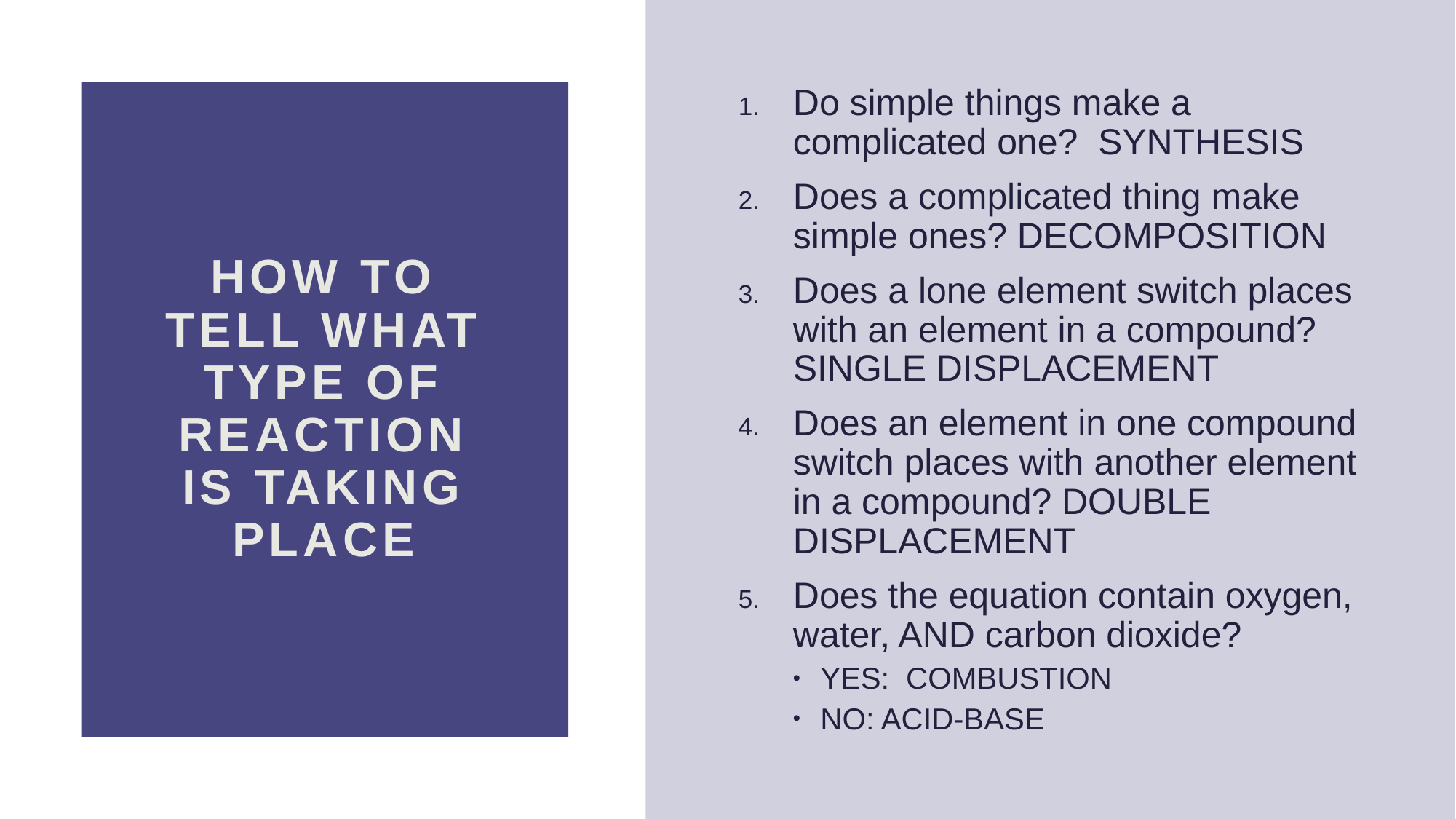

Do simple things make a complicated one?  SYNTHESIS
Does a complicated thing make simple ones? DECOMPOSITION
Does a lone element switch places with an element in a compound?  SINGLE DISPLACEMENT
Does an element in one compound switch places with another element in a compound? DOUBLE DISPLACEMENT
Does the equation contain oxygen, water, AND carbon dioxide?
YES:  COMBUSTION
NO: ACID-BASE

# How to tell what type of reaction IS TAKING PLACE